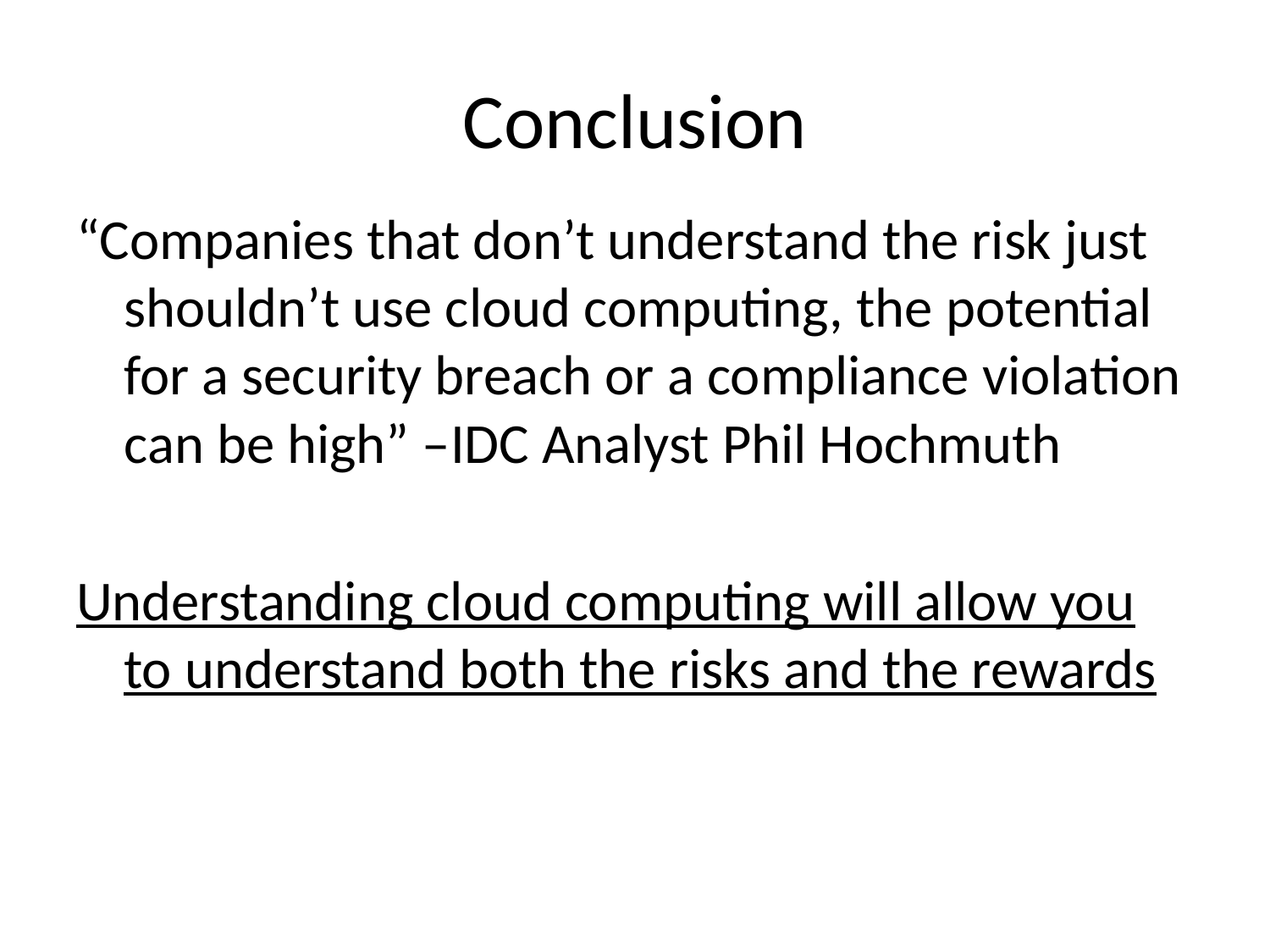

# Conclusion
“Companies that don’t understand the risk just shouldn’t use cloud computing, the potential for a security breach or a compliance violation can be high” –IDC Analyst Phil Hochmuth

Understanding cloud computing will allow you to understand both the risks and the rewards